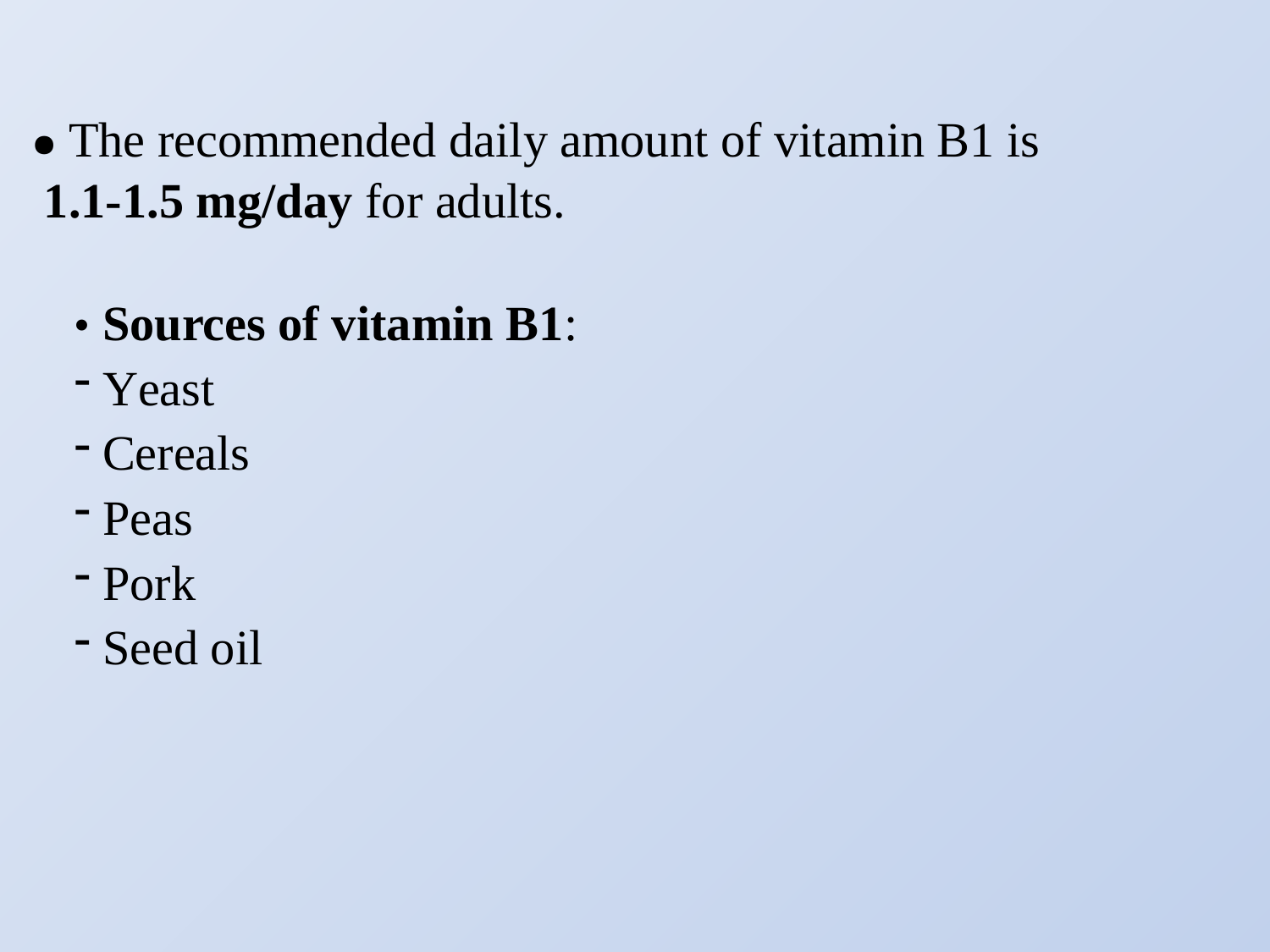

• The recommended daily amount of vitamin B1 is
 1.1-1.5 mg/day for adults.

• Sources of vitamin B1:
 Yeast
 Cereals
 Peas
 Pork
 Seed oil